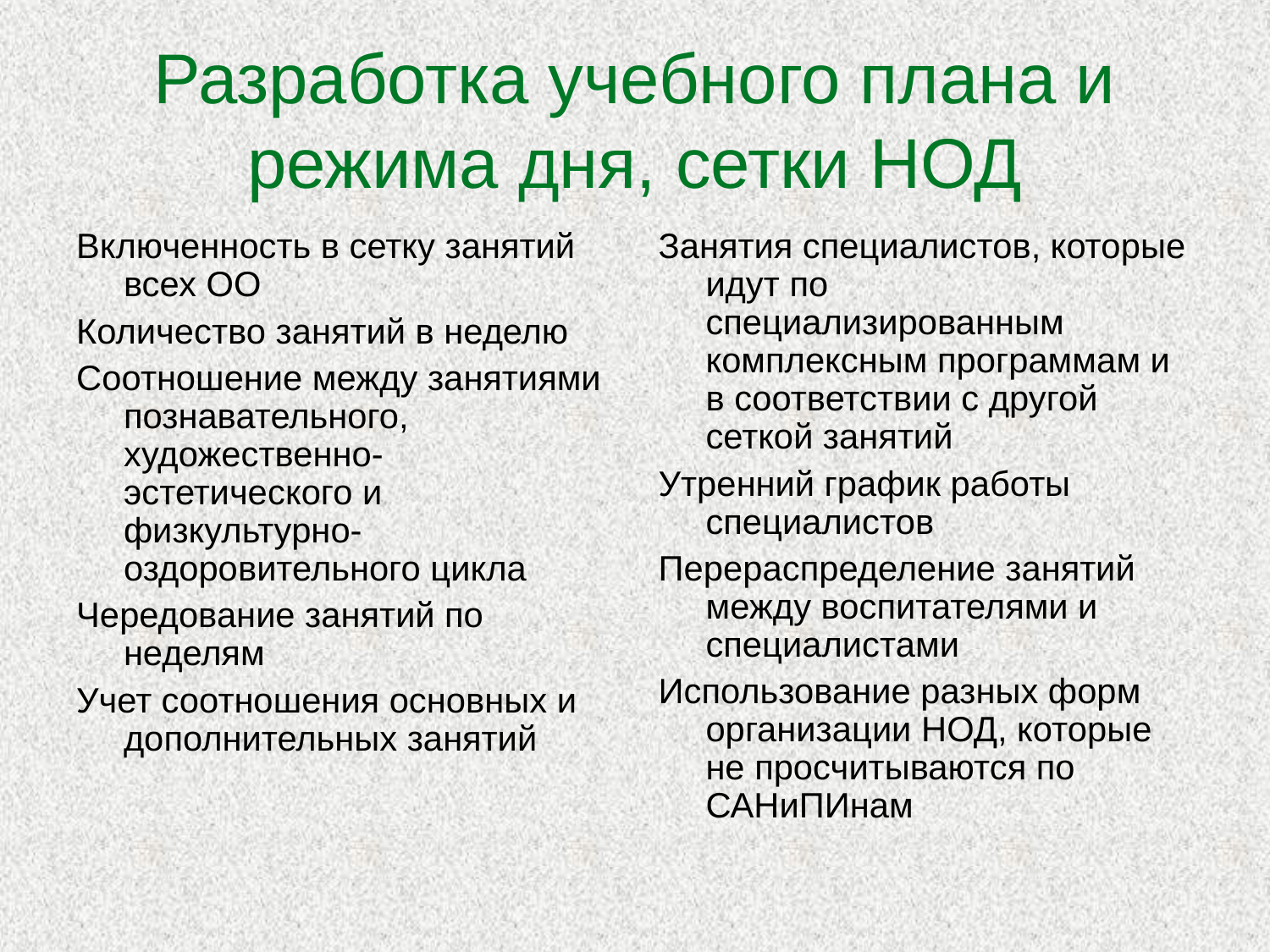

Разработка учебного плана и режима дня, сетки НОД
Включенность в сетку занятий всех ОО
Количество занятий в неделю
Соотношение между занятиями познавательного, художественно-эстетического и физкультурно-оздоровительного цикла
Чередование занятий по неделям
Учет соотношения основных и дополнительных занятий
Занятия специалистов, которые идут по специализированным комплексным программам и в соответствии с другой сеткой занятий
Утренний график работы специалистов
Перераспределение занятий между воспитателями и специалистами
Использование разных форм организации НОД, которые не просчитываются по САНиПИнам